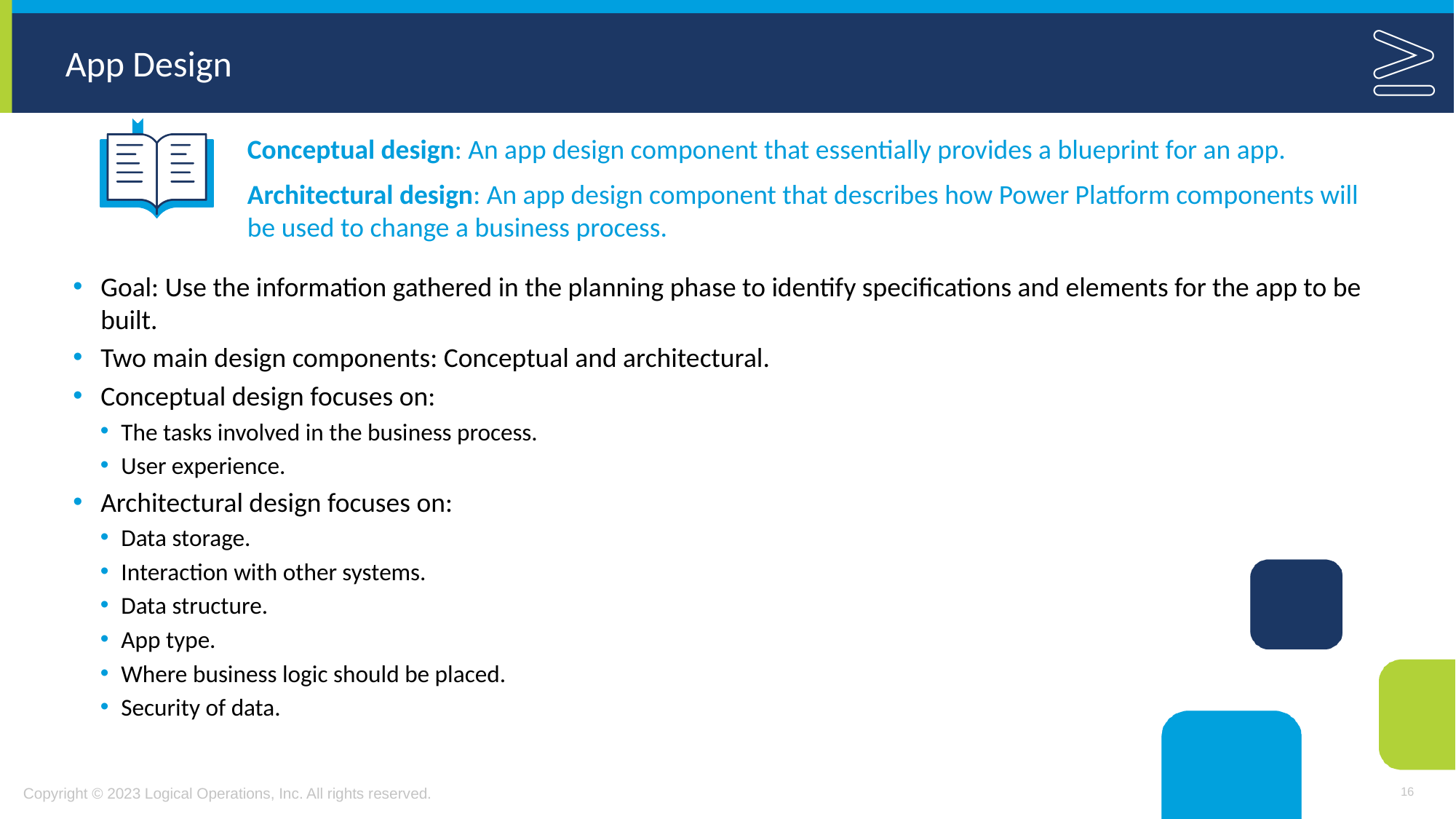

# App Design
Conceptual design: An app design component that essentially provides a blueprint for an app.
Architectural design: An app design component that describes how Power Platform components will be used to change a business process.
Goal: Use the information gathered in the planning phase to identify specifications and elements for the app to be built.
Two main design components: Conceptual and architectural.
Conceptual design focuses on:
The tasks involved in the business process.
User experience.
Architectural design focuses on:
Data storage.
Interaction with other systems.
Data structure.
App type.
Where business logic should be placed.
Security of data.

16